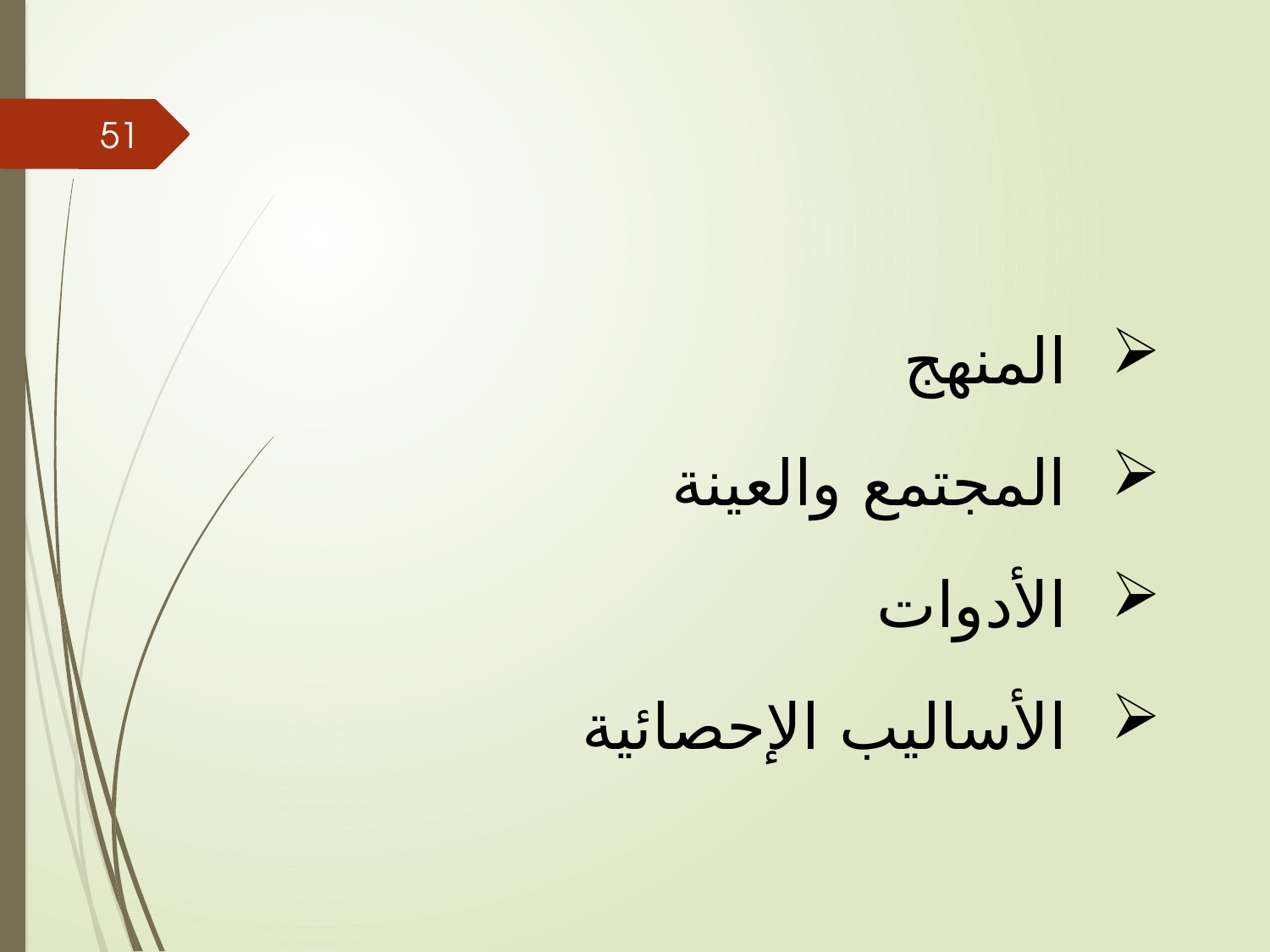

51
المنهج
المجتمع والعينة
الأدوات
الأساليب الإحصائية